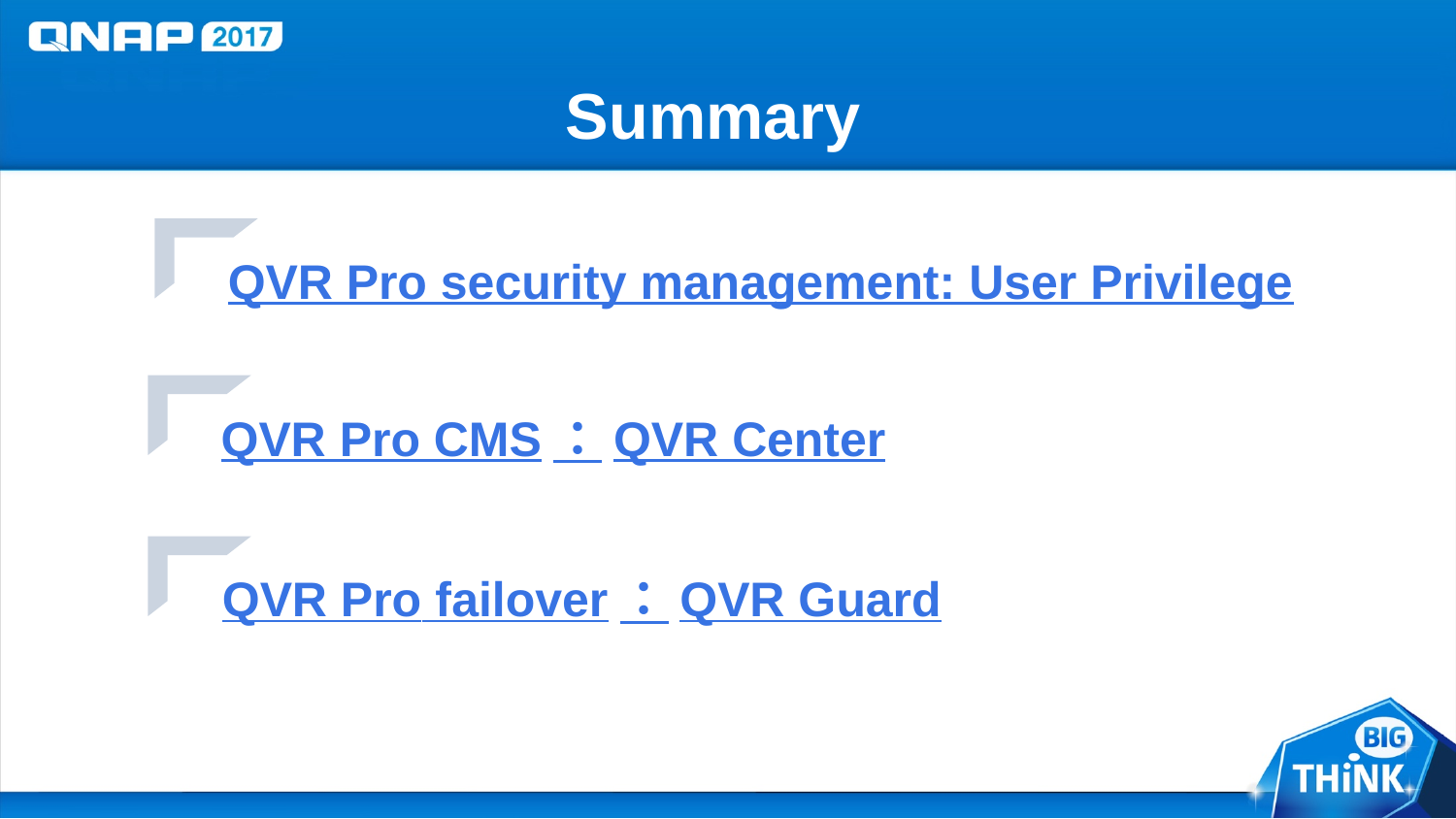

# Summary

QVR Pro security management: User Privilege

QVR Pro CMS：QVR Center

QVR Pro failover：QVR Guard